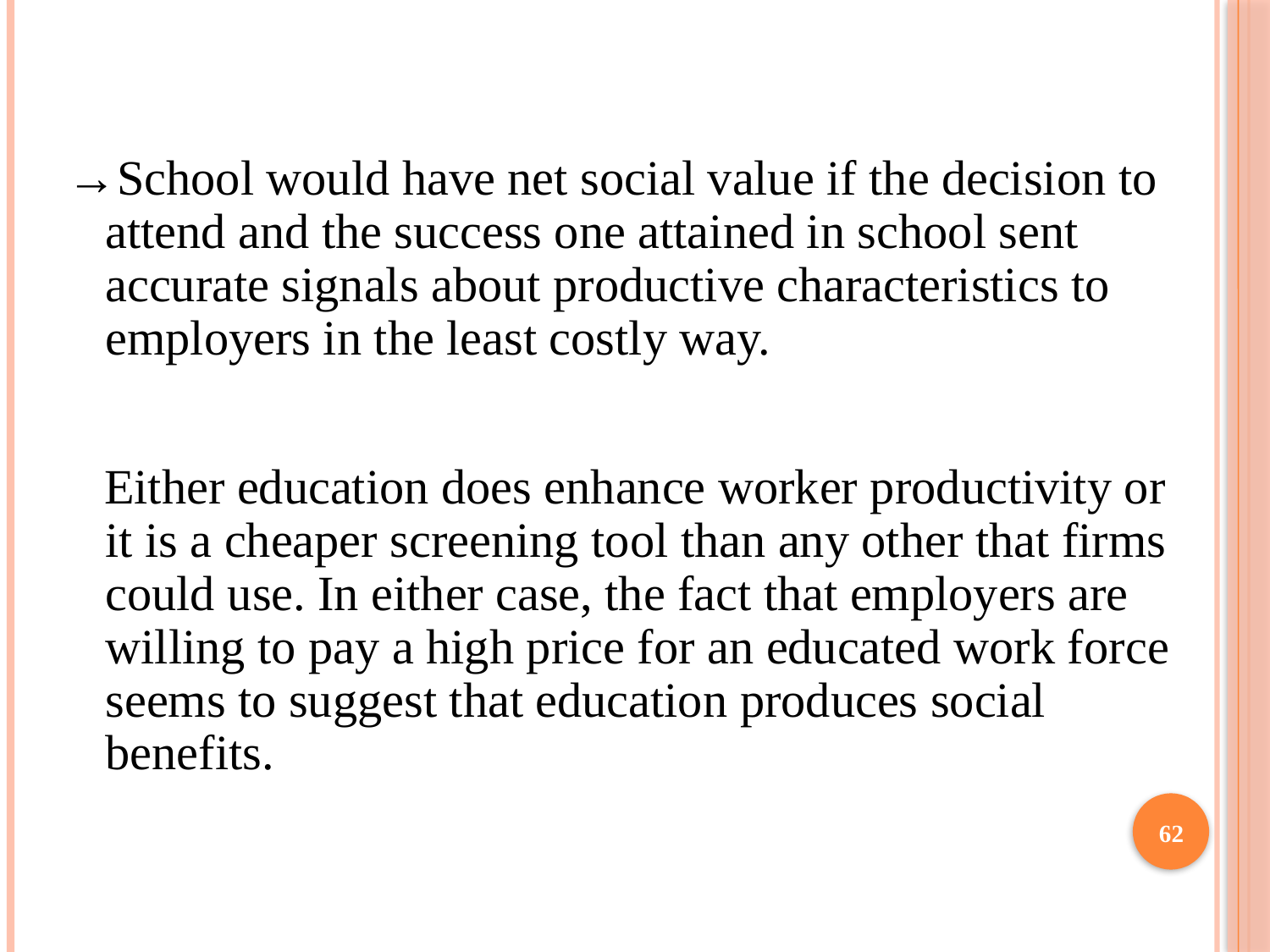

→School would have net social value if the decision to  attend and the success one attained in school sent accurate signals about productive characteristics to employers in the least costly way.

   Either education does enhance worker productivity or it is a cheaper screening tool than any other that firms could use. In either case, the fact that employers are willing to pay a high price for an educated work force seems to suggest that education produces social benefits.
62